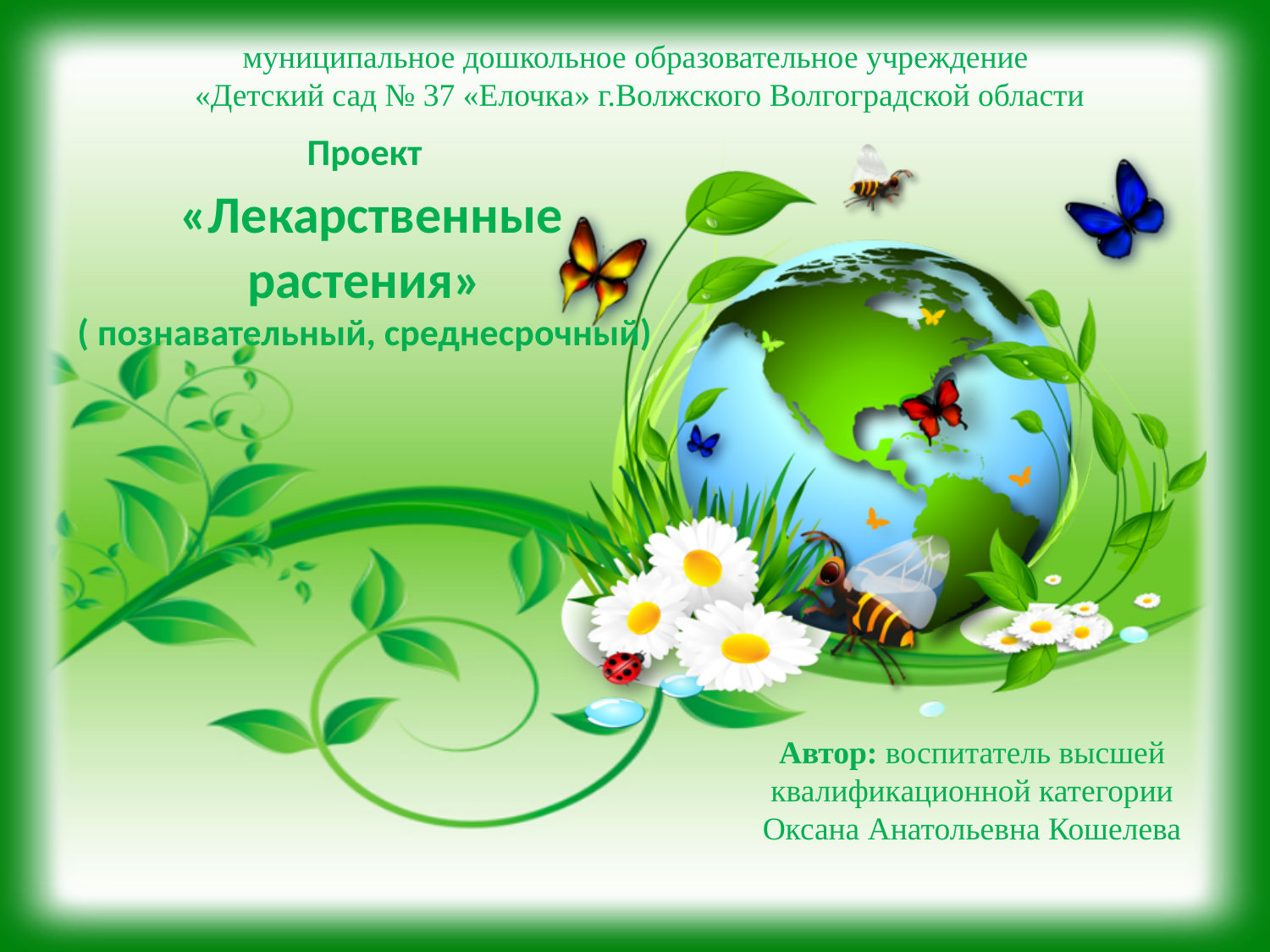

муниципальное дошкольное образовательное учреждение
«Детский сад № 37 «Елочка» г.Волжского Волгоградской области
# Проект «Лекарственные растения» ( познавательный, среднесрочный)
Автор: воспитатель высшей квалификационной категории Оксана Анатольевна Кошелева